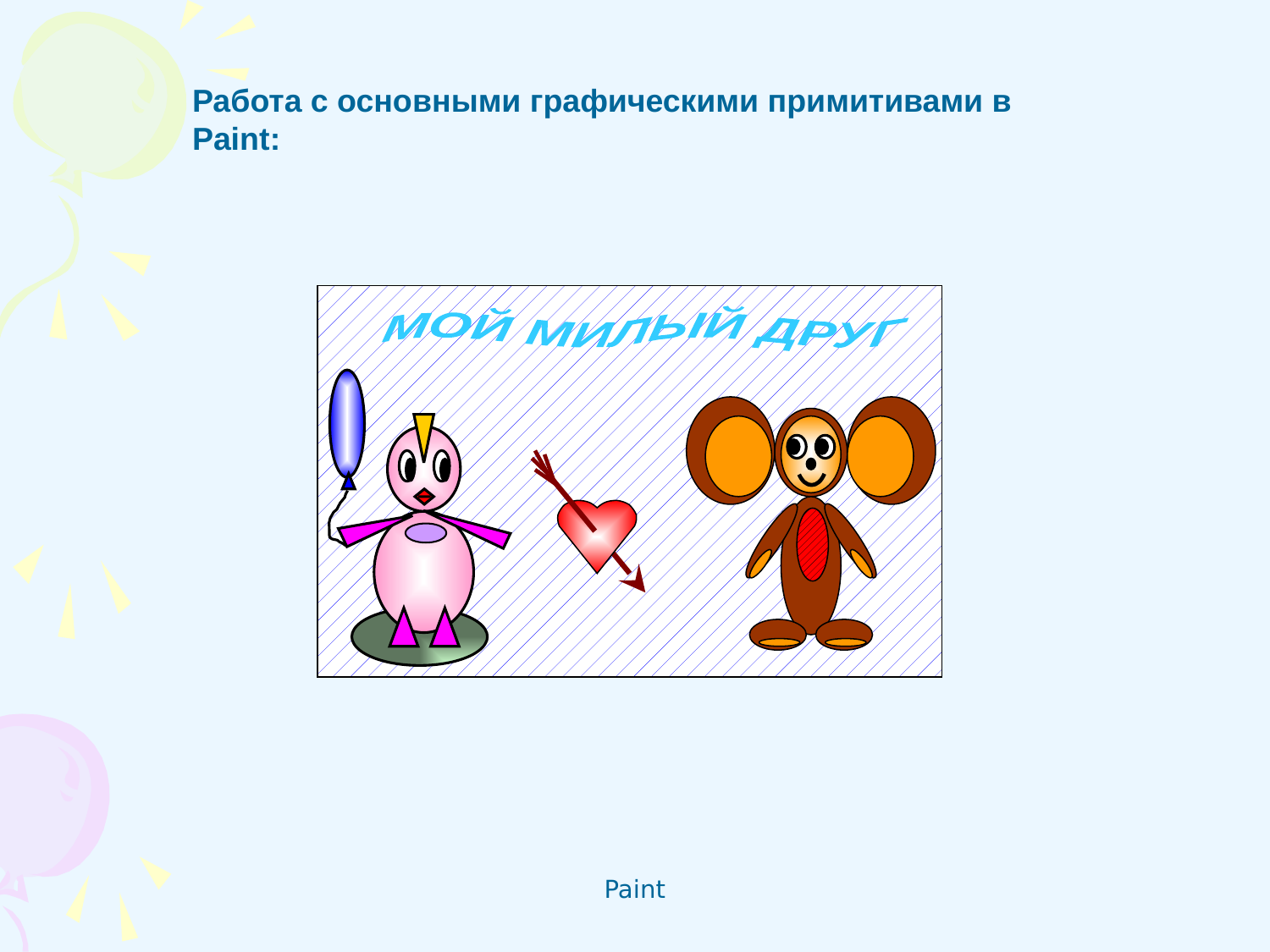

Работа с основными графическими примитивами в Paint:

МОЙ МИЛЫЙ ДРУГ

Paint